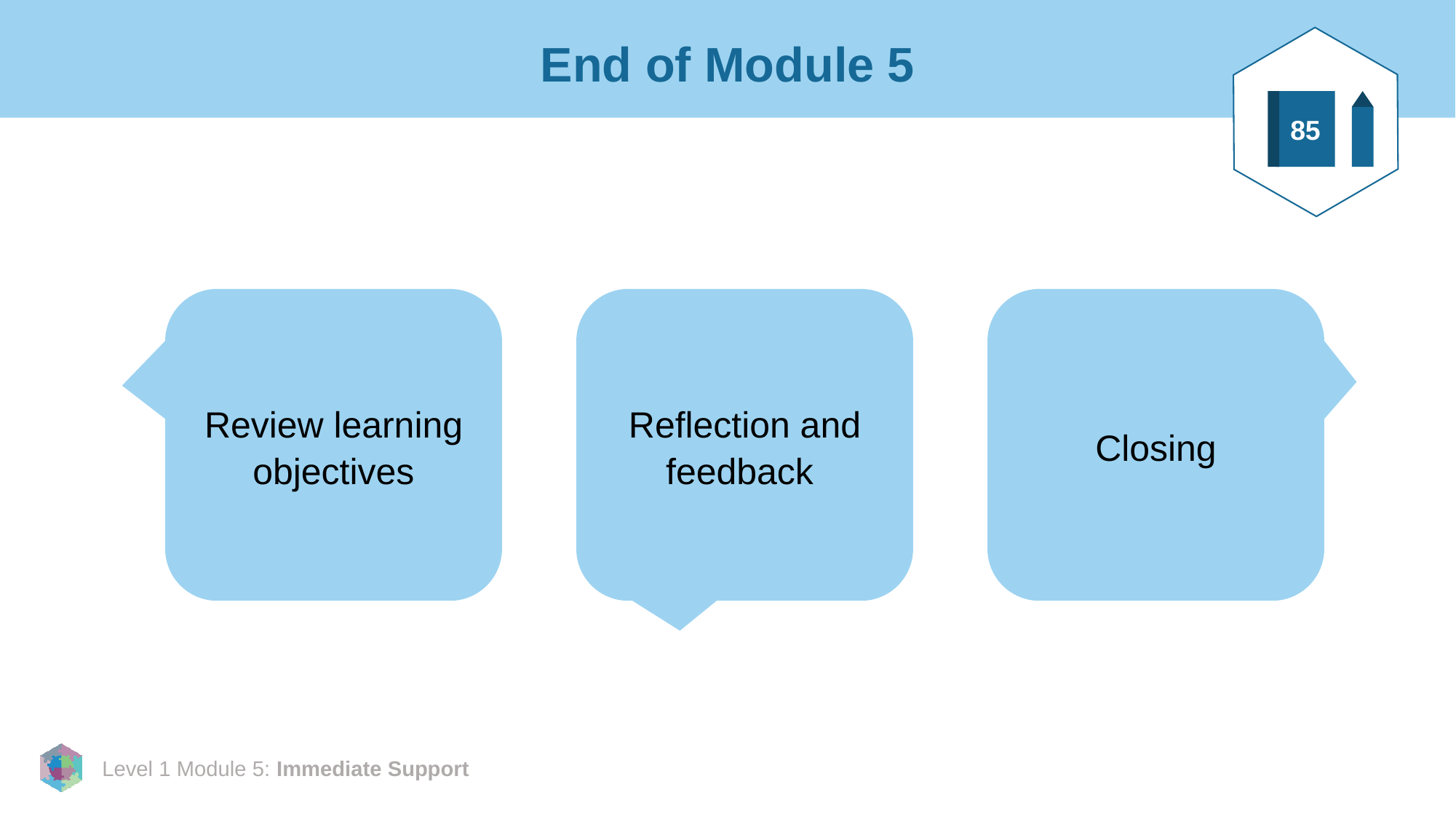

# End of Module 5

85

Review learning objectives
Reflection and feedback
Closing